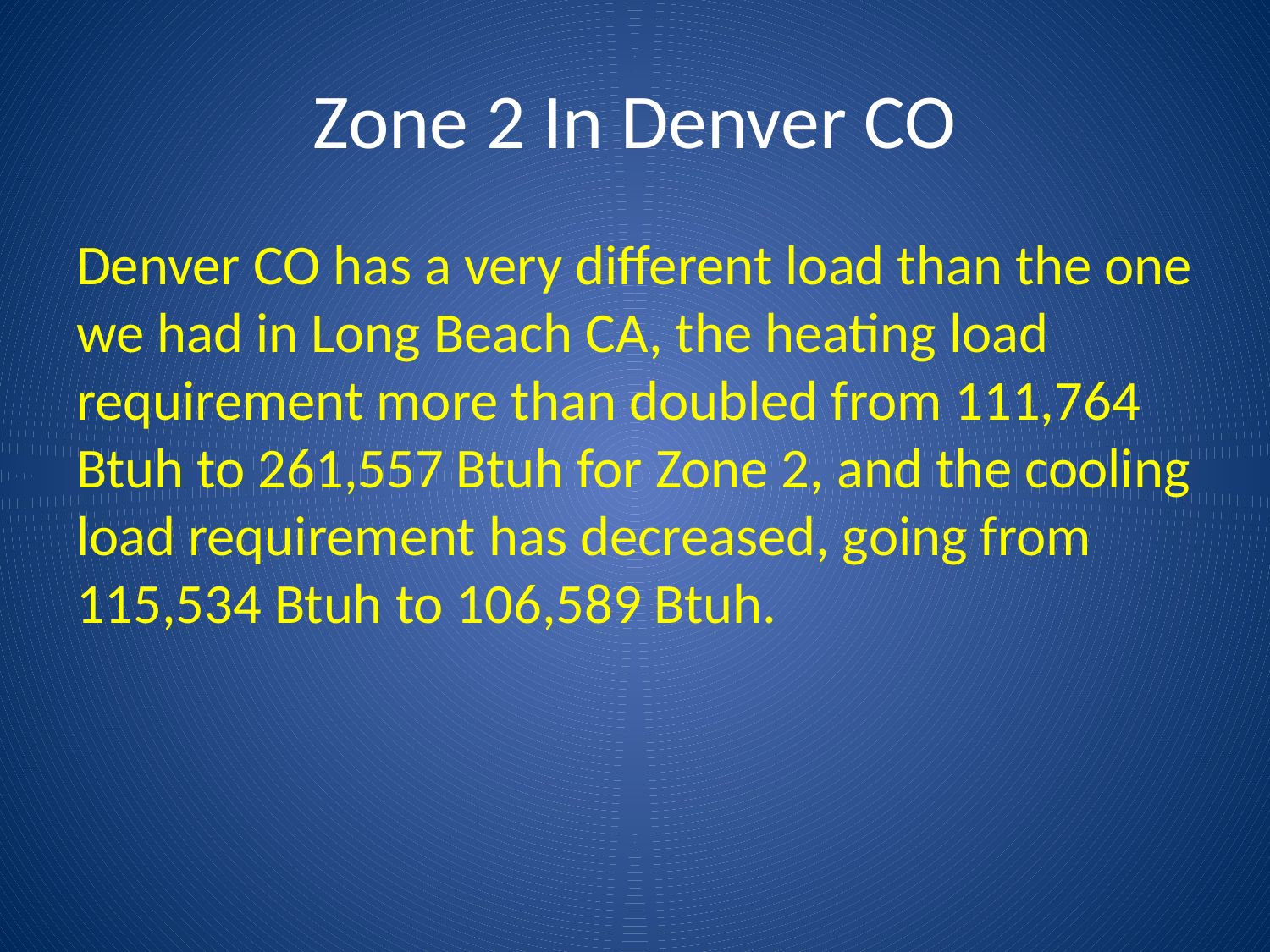

# Zone 2 In Denver CO
Denver CO has a very different load than the one we had in Long Beach CA, the heating load requirement more than doubled from 111,764 Btuh to 261,557 Btuh for Zone 2, and the cooling load requirement has decreased, going from 115,534 Btuh to 106,589 Btuh.